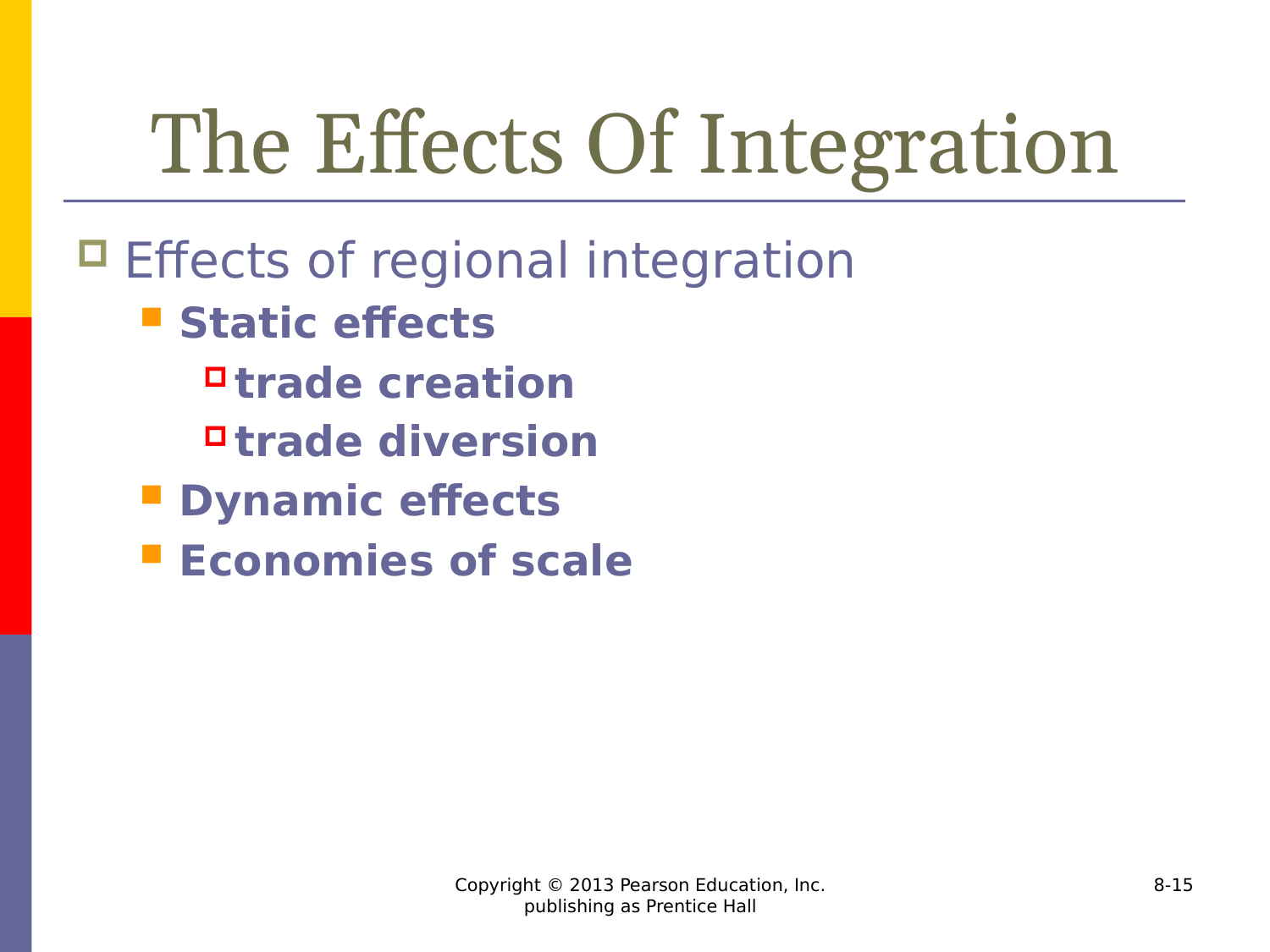

# The Effects Of Integration
Effects of regional integration
Static effects
trade creation
trade diversion
Dynamic effects
Economies of scale

Copyright © 2013 Pearson Education, Inc. publishing as Prentice Hall
8-15